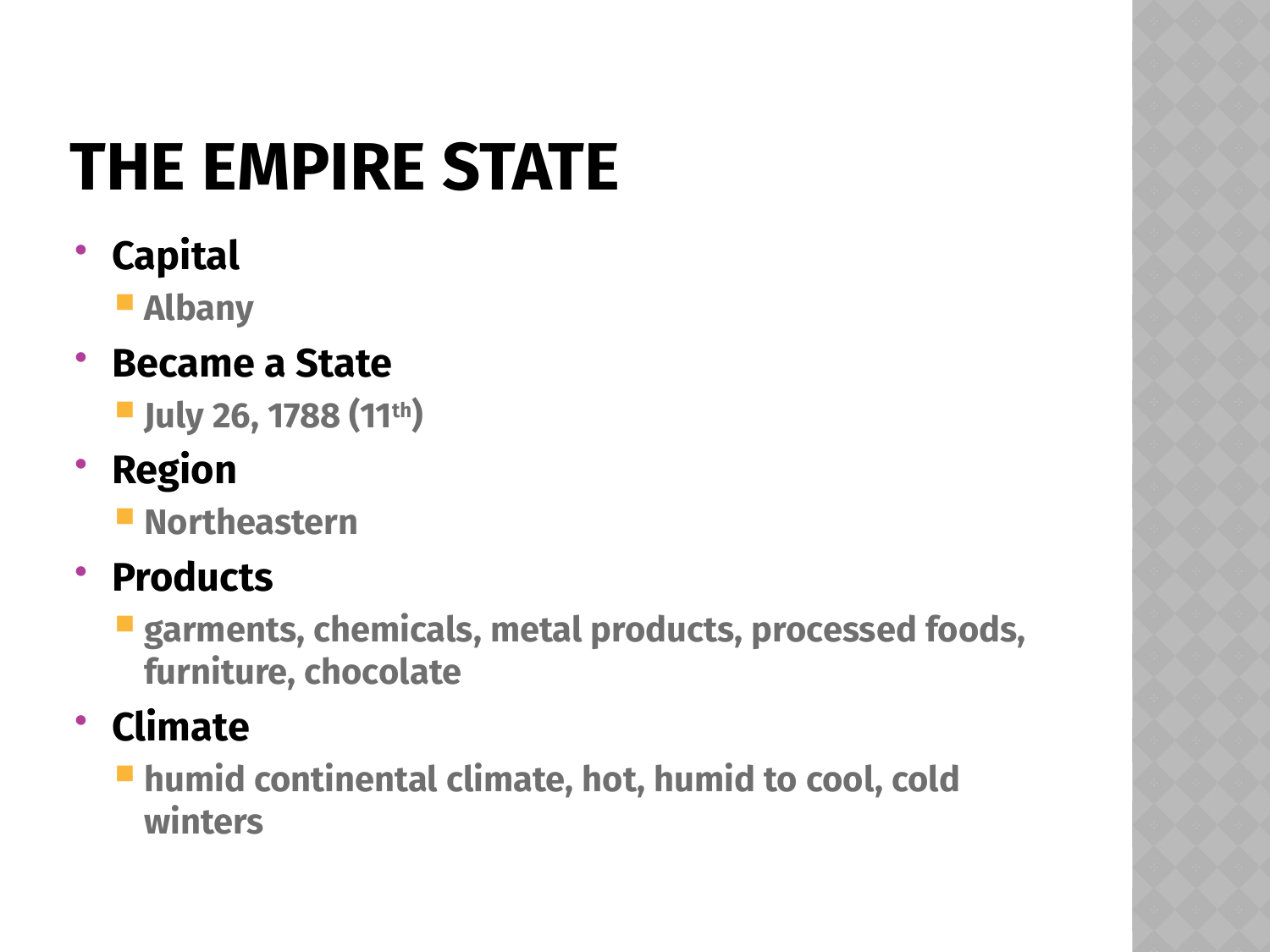

# The Empire state
Capital
Albany
Became a State
July 26, 1788 (11th)
Region
Northeastern
Products
garments, chemicals, metal products, processed foods, furniture, chocolate
Climate
humid continental climate, hot, humid to cool, cold winters